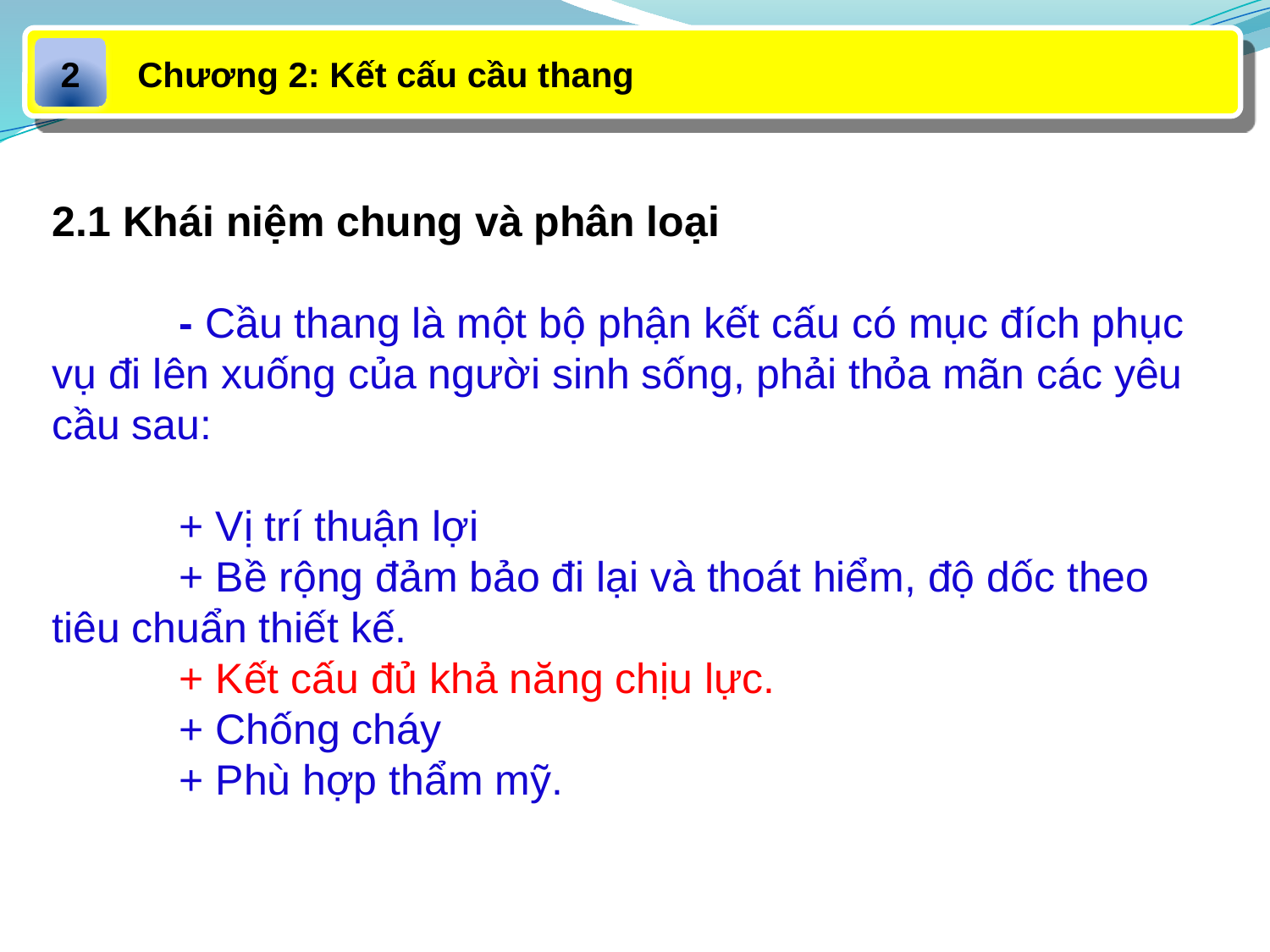

Chương 2: Kết cấu cầu thang

2

2.1 Khái niệm chung và phân loại

	- Cầu thang là một bộ phận kết cấu có mục đích phục vụ đi lên xuống của người sinh sống, phải thỏa mãn các yêu cầu sau:

	+ Vị trí thuận lợi
	+ Bề rộng đảm bảo đi lại và thoát hiểm, độ dốc theo tiêu chuẩn thiết kế.
	+ Kết cấu đủ khả năng chịu lực.
	+ Chống cháy
	+ Phù hợp thẩm mỹ.